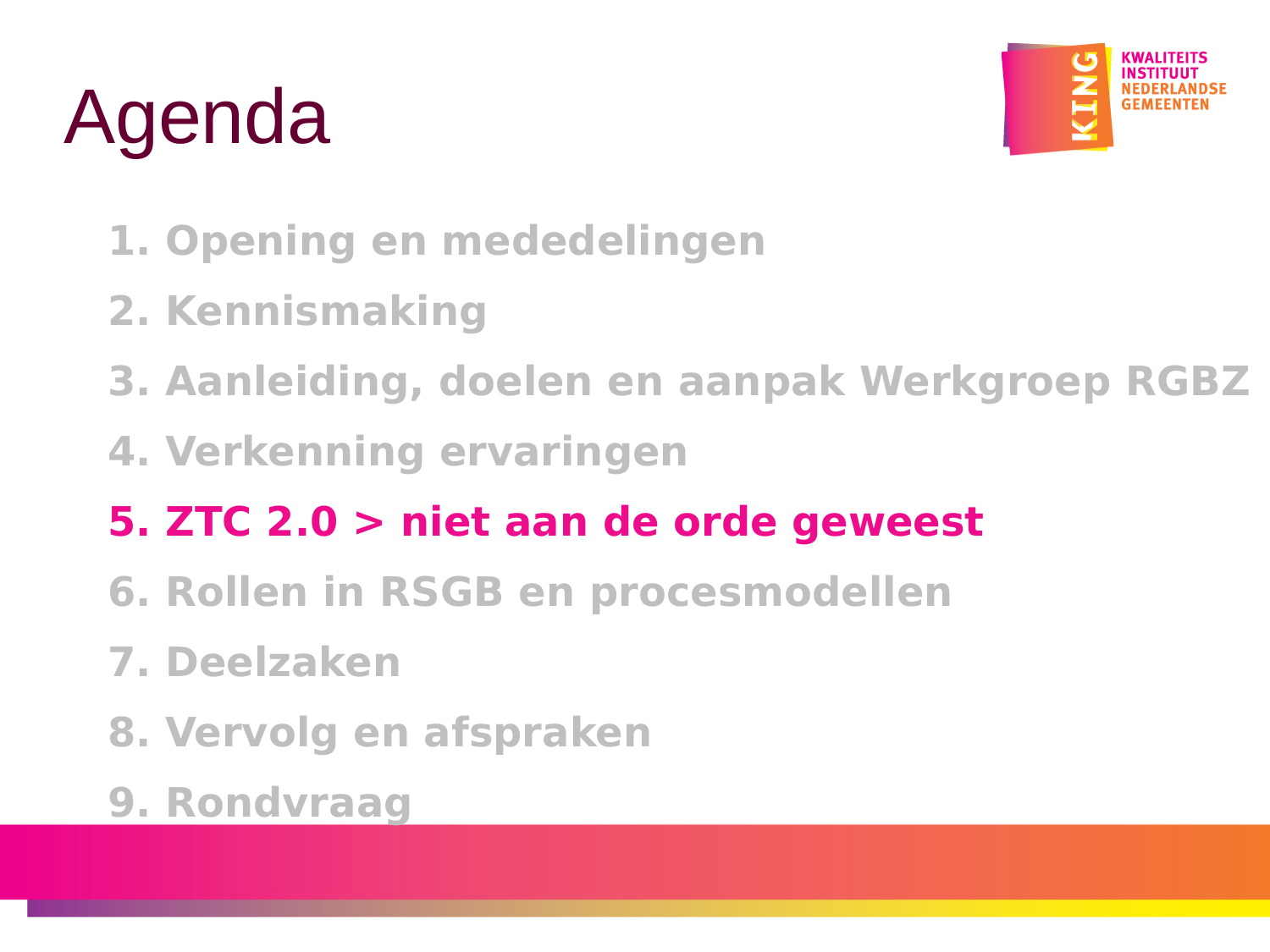

# Agenda
1. Opening en mededelingen
2. Kennismaking
3. Aanleiding, doelen en aanpak Werkgroep RGBZ
4. Verkenning ervaringen
5. ZTC 2.0 > niet aan de orde geweest
6. Rollen in RSGB en procesmodellen
7. Deelzaken
8. Vervolg en afspraken
9. Rondvraag